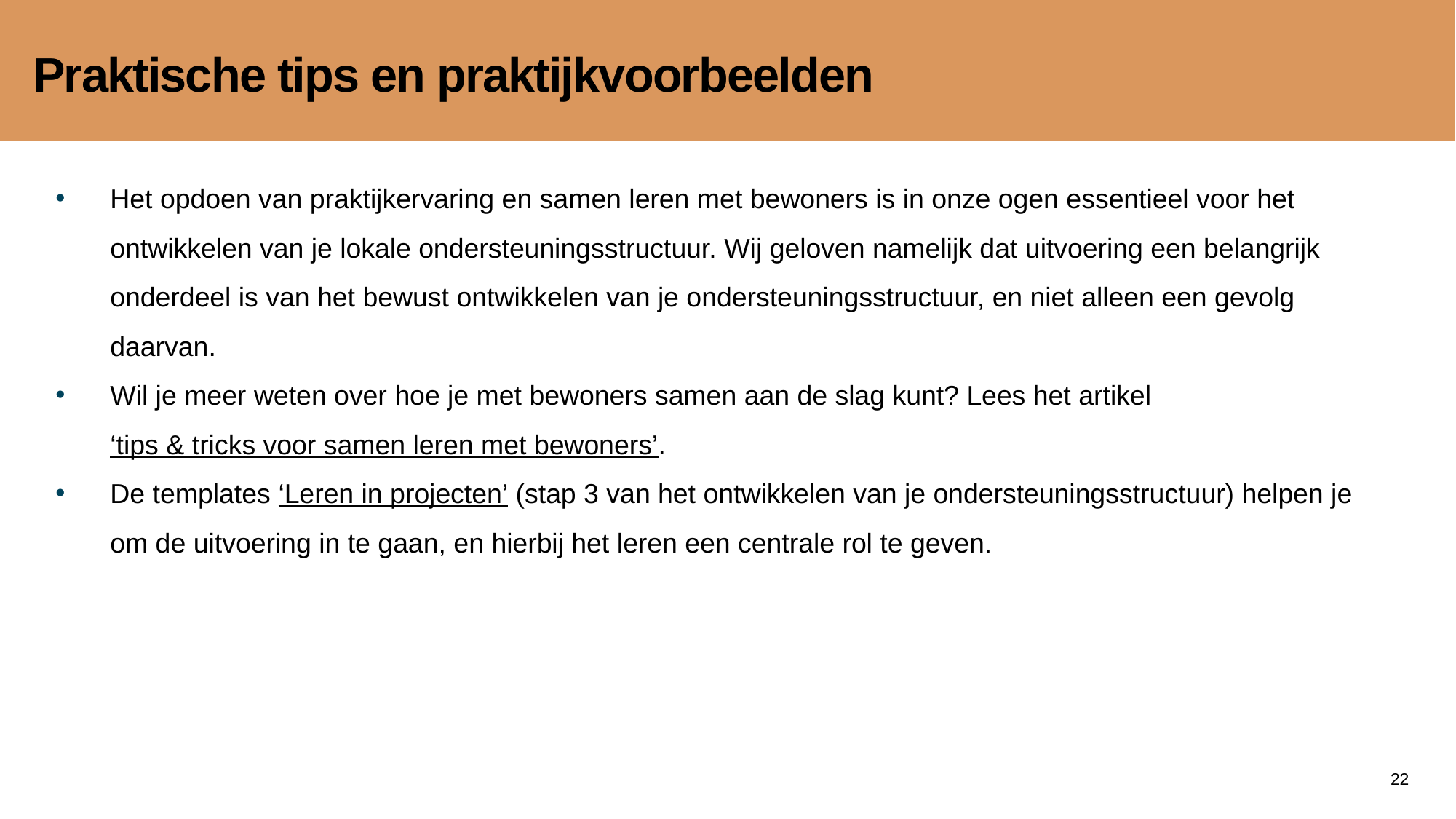

Praktische tips en praktijkvoorbeelden
Het opdoen van praktijkervaring en samen leren met bewoners is in onze ogen essentieel voor het ontwikkelen van je lokale ondersteuningsstructuur. Wij geloven namelijk dat uitvoering een belangrijk onderdeel is van het bewust ontwikkelen van je ondersteuningsstructuur, en niet alleen een gevolg daarvan.
Wil je meer weten over hoe je met bewoners samen aan de slag kunt? Lees het artikel ‘tips & tricks voor samen leren met bewoners’.
De templates ‘Leren in projecten’ (stap 3 van het ontwikkelen van je ondersteuningsstructuur) helpen je om de uitvoering in te gaan, en hierbij het leren een centrale rol te geven.

22